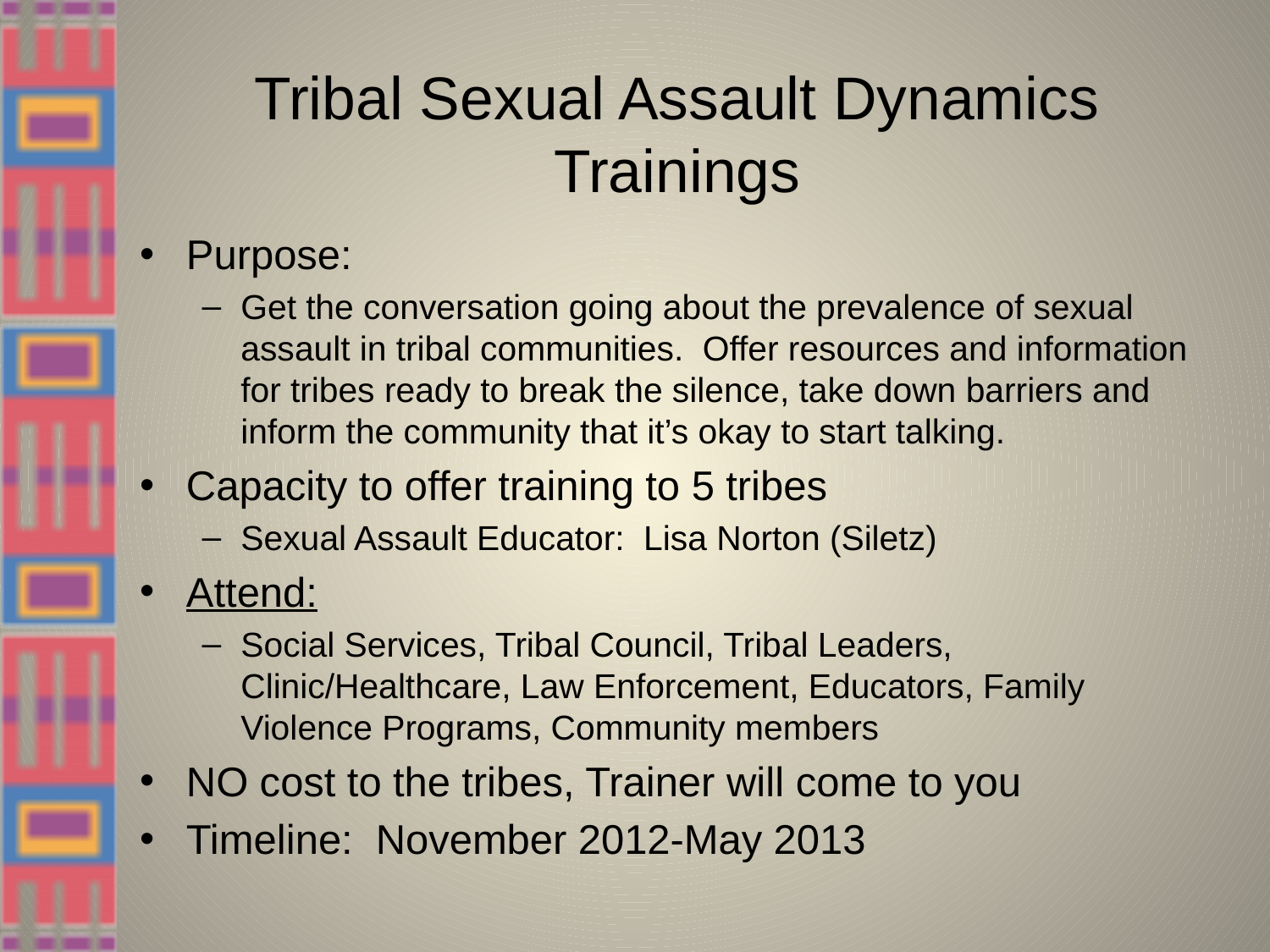

# Tribal Sexual Assault Dynamics Trainings
Purpose:
Get the conversation going about the prevalence of sexual assault in tribal communities.  Offer resources and information for tribes ready to break the silence, take down barriers and inform the community that it’s okay to start talking.
Capacity to offer training to 5 tribes
Sexual Assault Educator:  Lisa Norton (Siletz)
Attend:
Social Services, Tribal Council, Tribal Leaders, Clinic/Healthcare, Law Enforcement, Educators, Family Violence Programs, Community members
NO cost to the tribes, Trainer will come to you
Timeline:  November 2012-May 2013